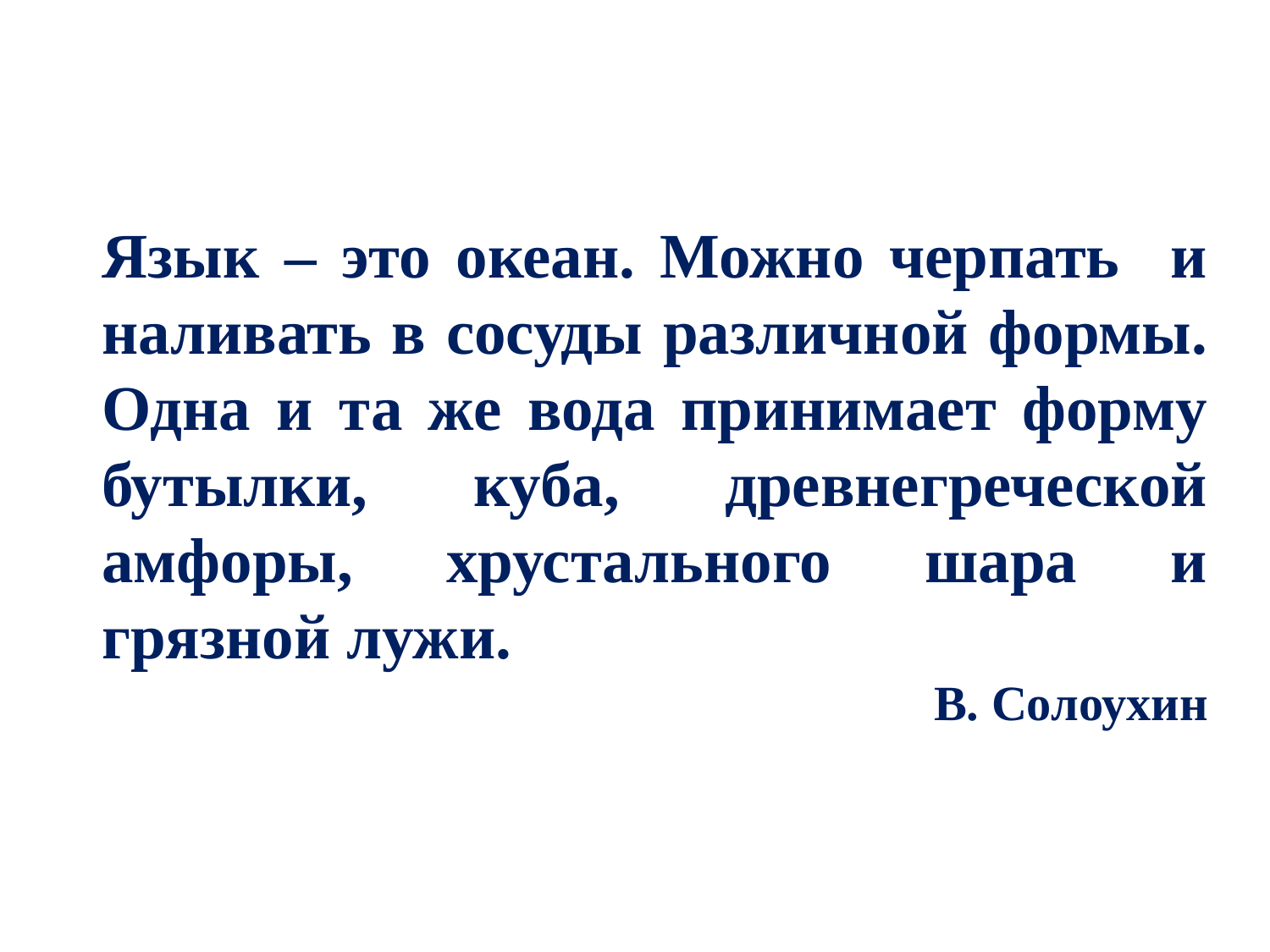

Язык – это океан. Можно черпать  и наливать в сосуды различной формы. Одна и та же вода принимает форму бутылки, куба, древнегреческой амфоры, хрустального шара и грязной лужи.
В. Солоухин